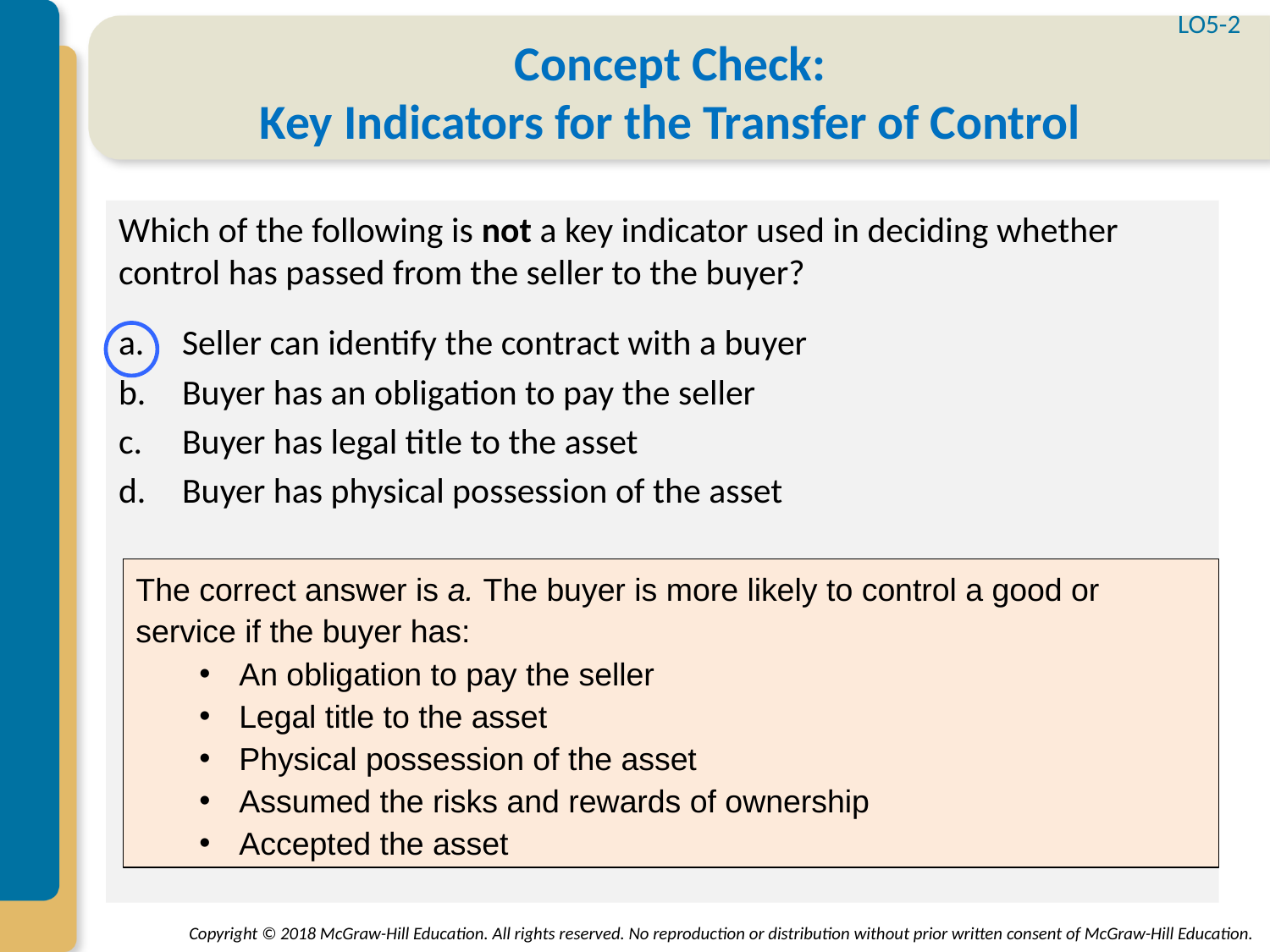

LO5-2
# Concept Check: Key Indicators for the Transfer of Control
Which of the following is not a key indicator used in deciding whether control has passed from the seller to the buyer?
Seller can identify the contract with a buyer
Buyer has an obligation to pay the seller
Buyer has legal title to the asset
Buyer has physical possession of the asset

The correct answer is a. The buyer is more likely to control a good or service if the buyer has:
An obligation to pay the seller
Legal title to the asset
Physical possession of the asset
Assumed the risks and rewards of ownership
Accepted the asset